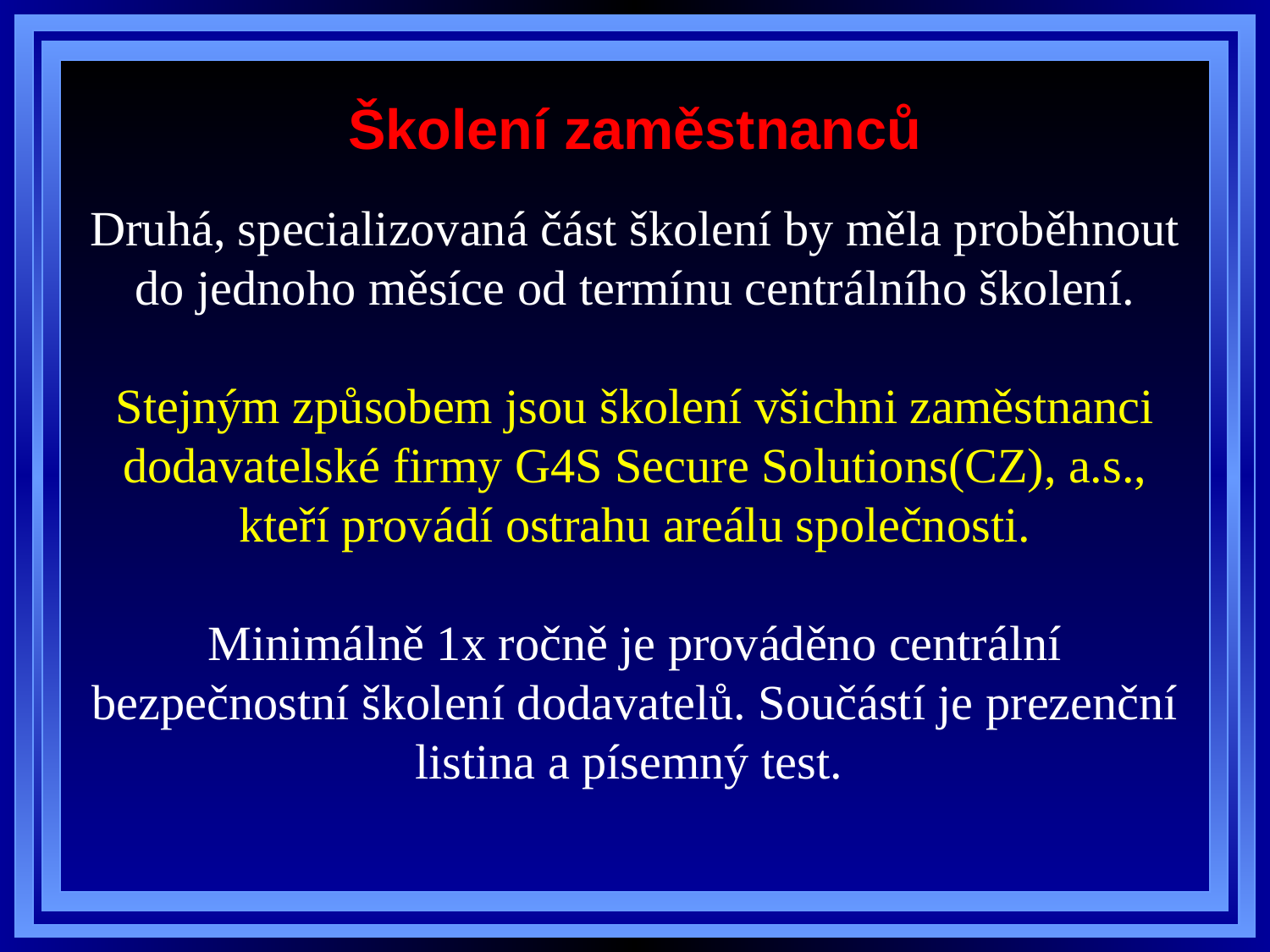

# Školení zaměstnanců
Druhá, specializovaná část školení by měla proběhnout do jednoho měsíce od termínu centrálního školení.

Stejným způsobem jsou školení všichni zaměstnanci dodavatelské firmy G4S Secure Solutions(CZ), a.s., kteří provádí ostrahu areálu společnosti.

Minimálně 1x ročně je prováděno centrální bezpečnostní školení dodavatelů. Součástí je prezenční listina a písemný test.